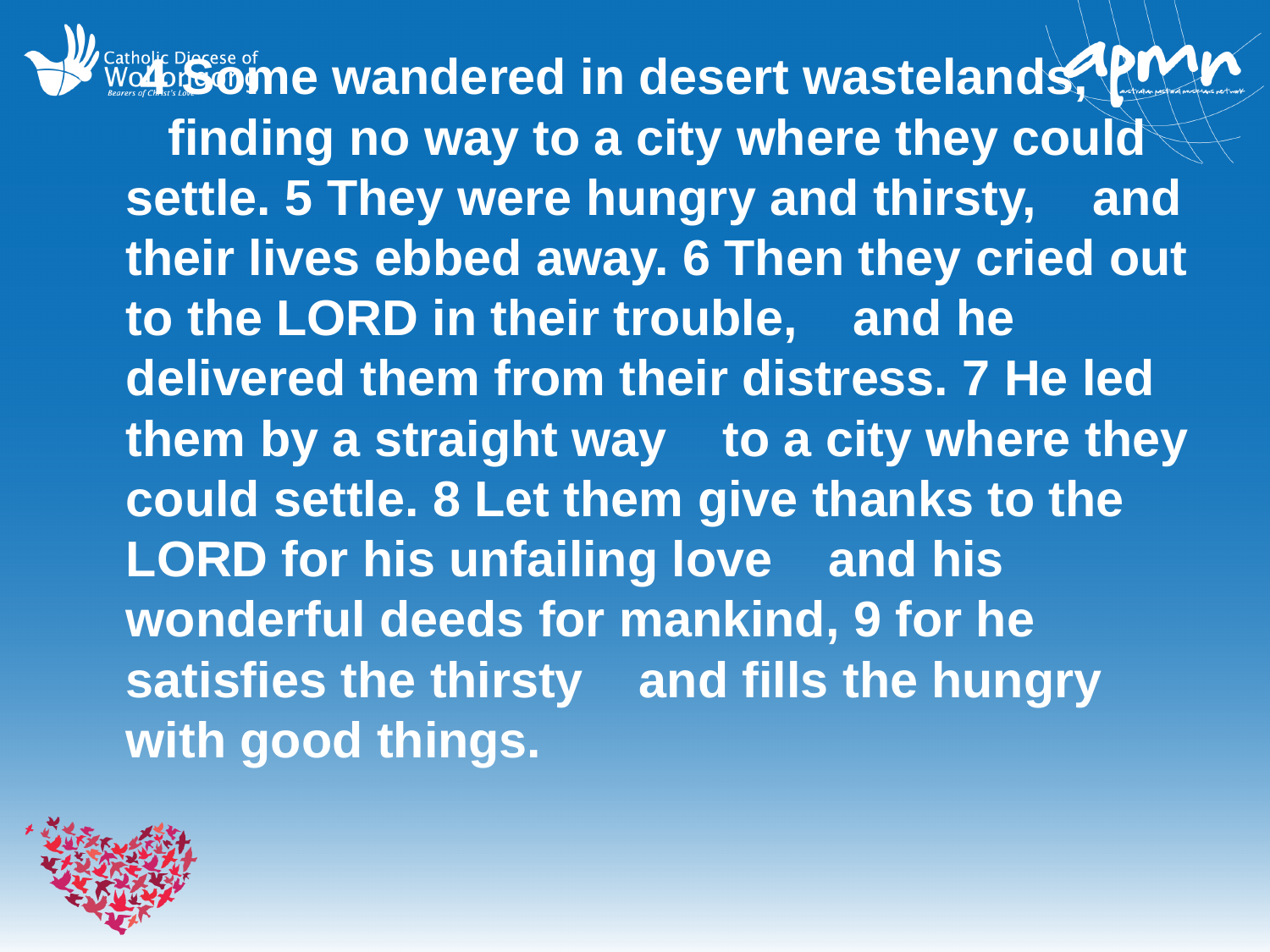

4 Some wandered in desert wastelands,     finding no way to a city where they could settle.  5 They were hungry and thirsty,     and their lives ebbed away.  6 Then they cried out to the LORD in their trouble,     and he delivered them from their distress.  7 He led them by a straight way     to a city where they could settle.  8 Let them give thanks to the LORD for his unfailing love     and his wonderful deeds for mankind,  9 for he satisfies the thirsty     and fills the hungry with good things.

#